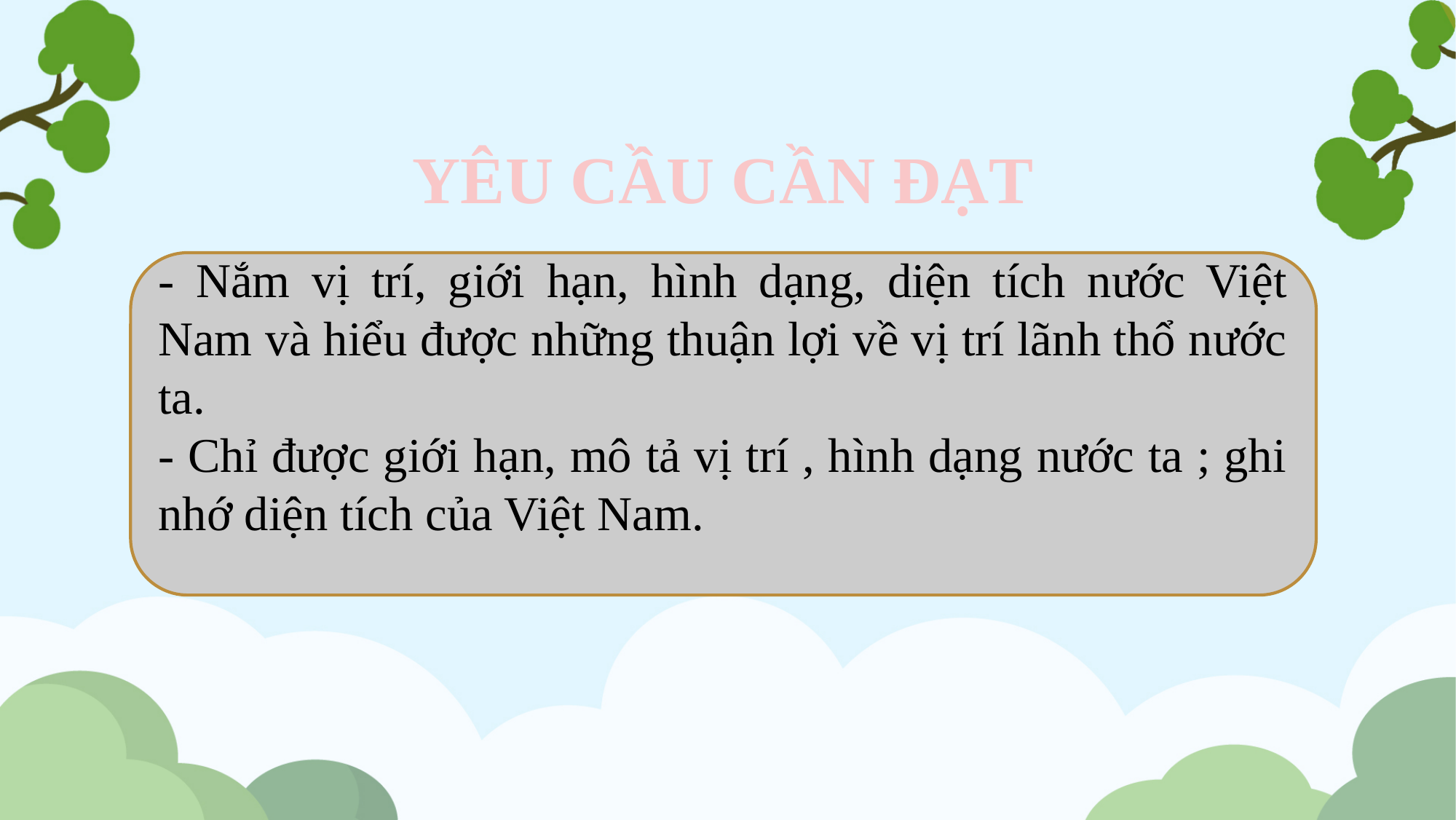

YÊU CẦU CẦN ĐẠT
- Nắm vị trí, giới hạn, hình dạng, diện tích nước Việt Nam và hiểu được những thuận lợi về vị trí lãnh thổ nước ta.
- Chỉ được giới hạn, mô tả vị trí , hình dạng nước ta ; ghi nhớ diện tích của Việt Nam.